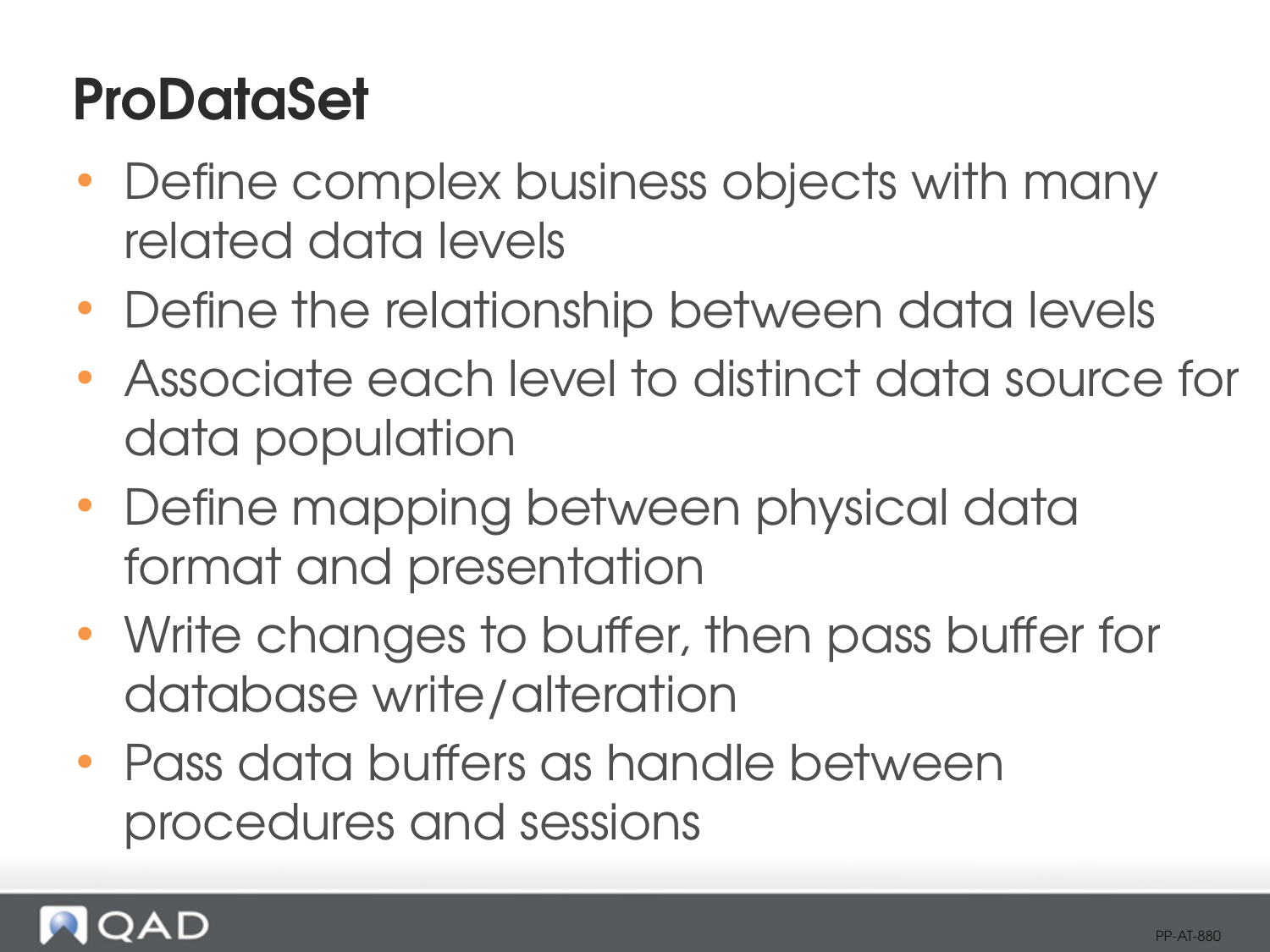

ProDataSet
Define complex business objects with many related data levels
Define the relationship between data levels
Associate each level to distinct data source for data population
Define mapping between physical data format and presentation
Write changes to buffer, then pass buffer for database write/alteration
Pass data buffers as handle between procedures and sessions

PP-AT-880